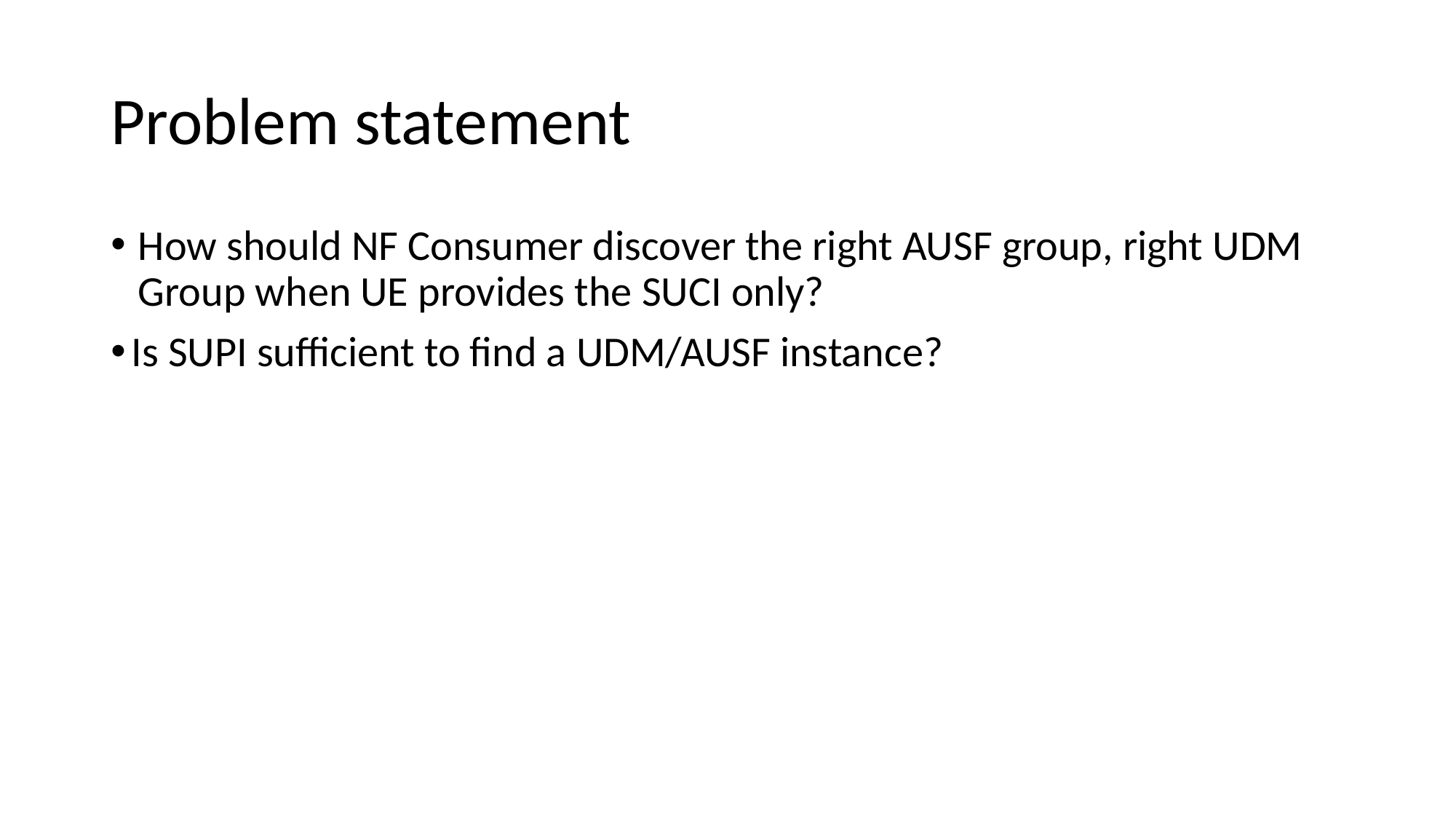

# Problem statement
How should NF Consumer discover the right AUSF group, right UDM Group when UE provides the SUCI only?
Is SUPI sufficient to find a UDM/AUSF instance?